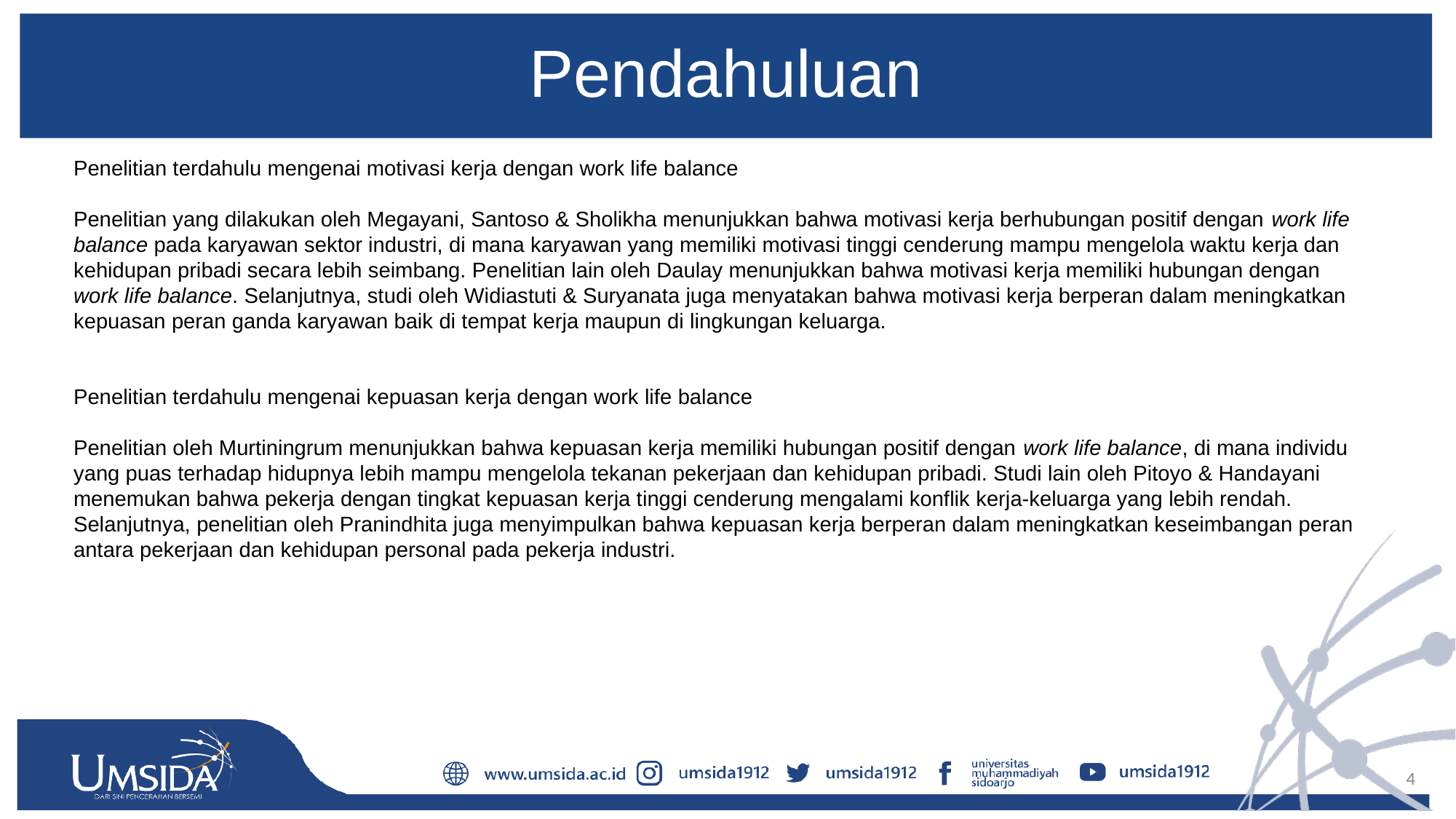

# Pendahuluan
Penelitian terdahulu mengenai motivasi kerja dengan work life balance

Penelitian yang dilakukan oleh Megayani, Santoso & Sholikha menunjukkan bahwa motivasi kerja berhubungan positif dengan work life balance pada karyawan sektor industri, di mana karyawan yang memiliki motivasi tinggi cenderung mampu mengelola waktu kerja dan kehidupan pribadi secara lebih seimbang. Penelitian lain oleh Daulay menunjukkan bahwa motivasi kerja memiliki hubungan dengan work life balance. Selanjutnya, studi oleh Widiastuti & Suryanata juga menyatakan bahwa motivasi kerja berperan dalam meningkatkan kepuasan peran ganda karyawan baik di tempat kerja maupun di lingkungan keluarga.

Penelitian terdahulu mengenai kepuasan kerja dengan work life balance

Penelitian oleh Murtiningrum menunjukkan bahwa kepuasan kerja memiliki hubungan positif dengan work life balance, di mana individu yang puas terhadap hidupnya lebih mampu mengelola tekanan pekerjaan dan kehidupan pribadi. Studi lain oleh Pitoyo & Handayani menemukan bahwa pekerja dengan tingkat kepuasan kerja tinggi cenderung mengalami konflik kerja-keluarga yang lebih rendah. Selanjutnya, penelitian oleh Pranindhita juga menyimpulkan bahwa kepuasan kerja berperan dalam meningkatkan keseimbangan peran antara pekerjaan dan kehidupan personal pada pekerja industri.